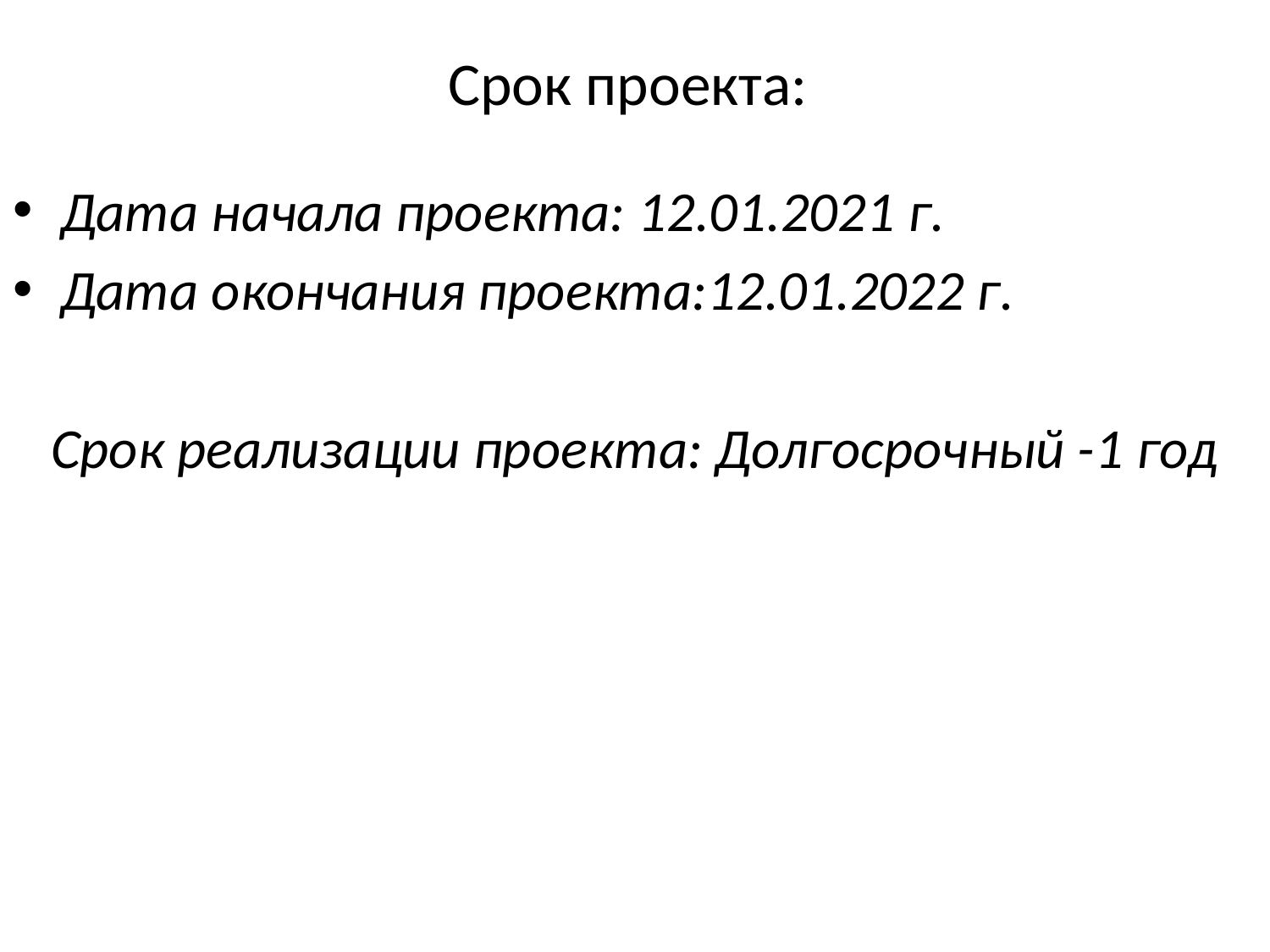

# Срок проекта:
Дата начала проекта: 12.01.2021 г.
Дата окончания проекта:12.01.2022 г.

Срок реализации проекта: Долгосрочный -1 год